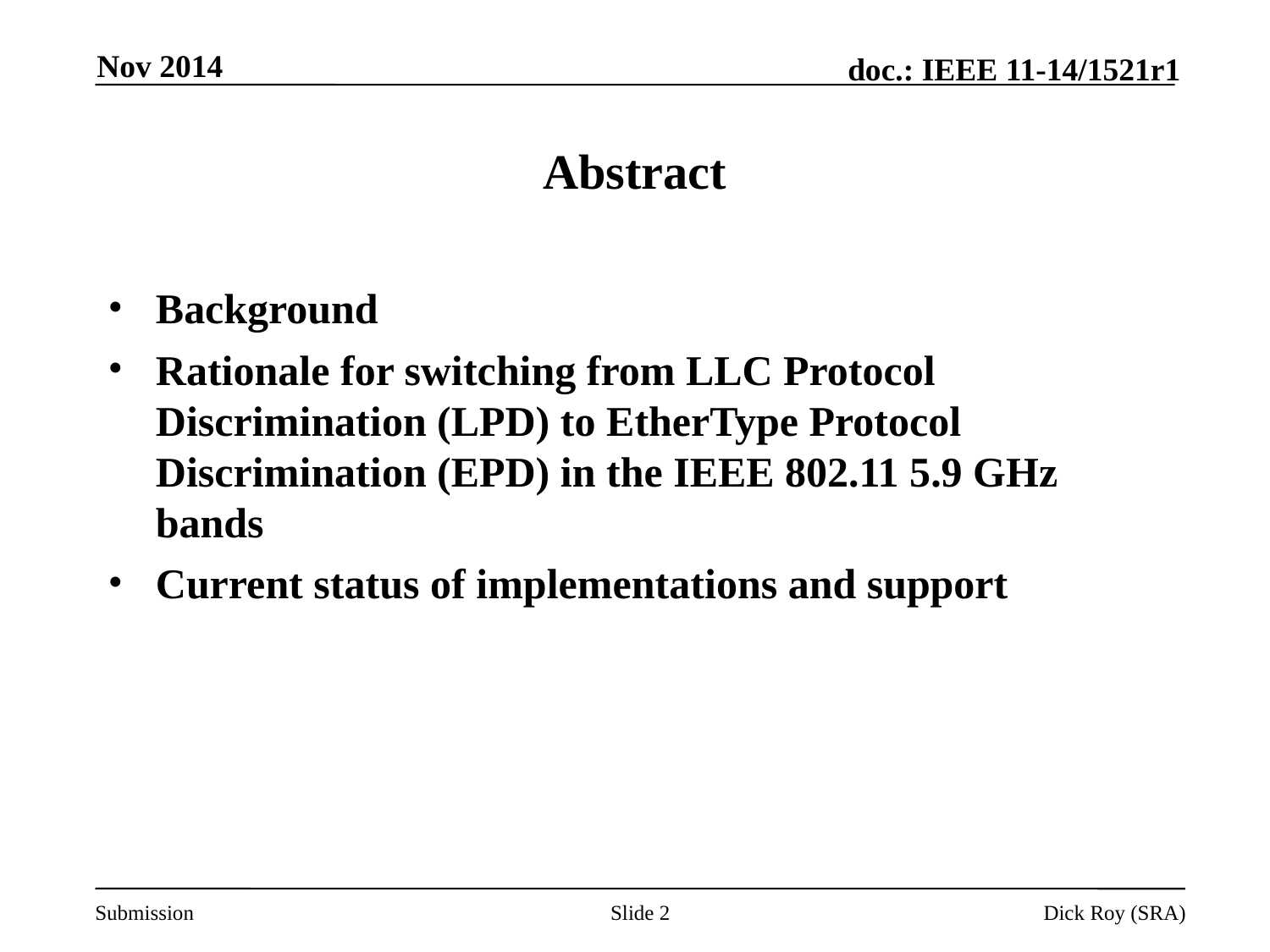

Abstract
Background
Rationale for switching from LLC Protocol Discrimination (LPD) to EtherType Protocol Discrimination (EPD) in the IEEE 802.11 5.9 GHz bands
Current status of implementations and support

Nov 2014
Slide 2